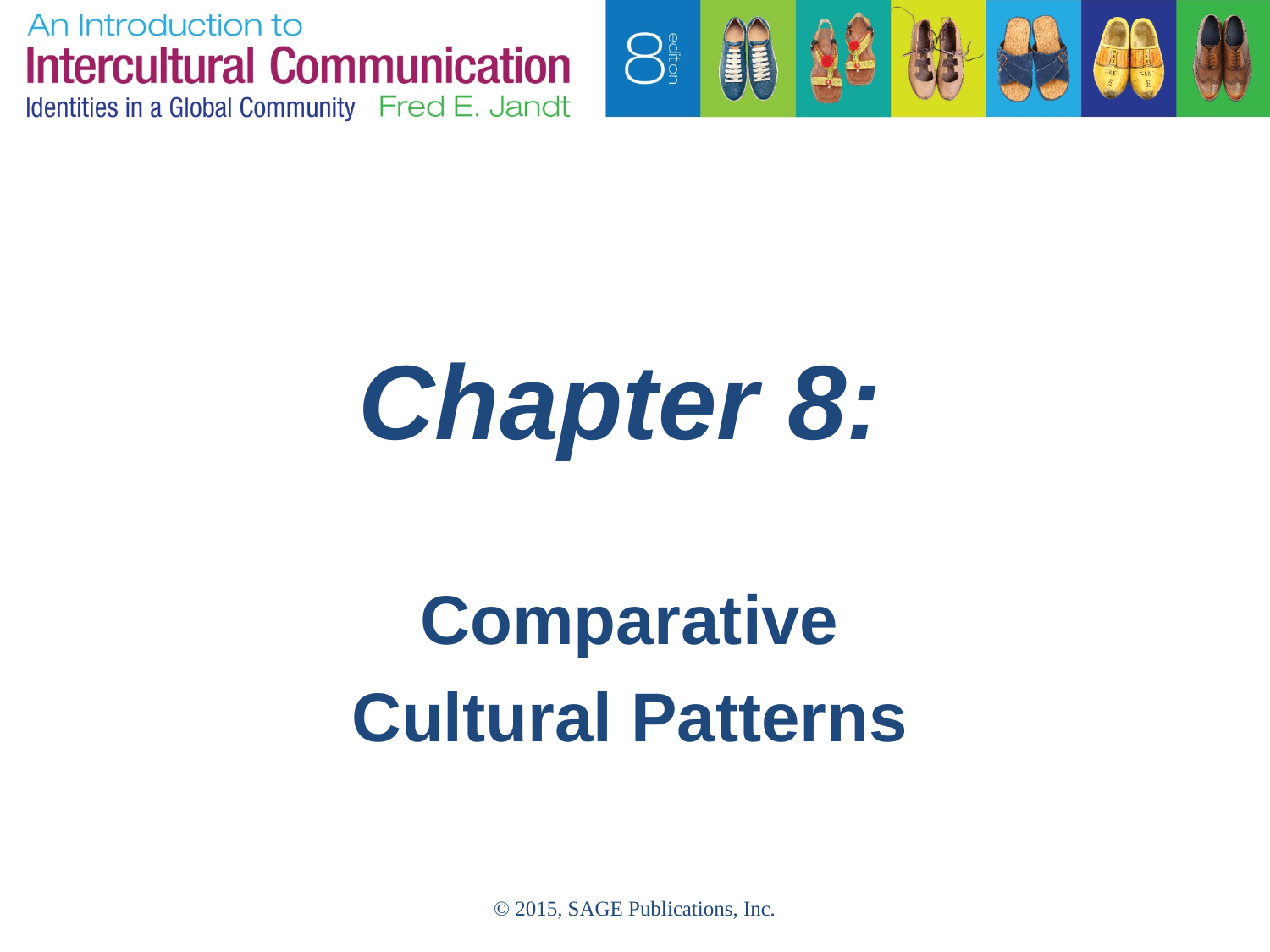

# Chapter 8:
Comparative
Cultural Patterns
© 2015, SAGE Publications, Inc.